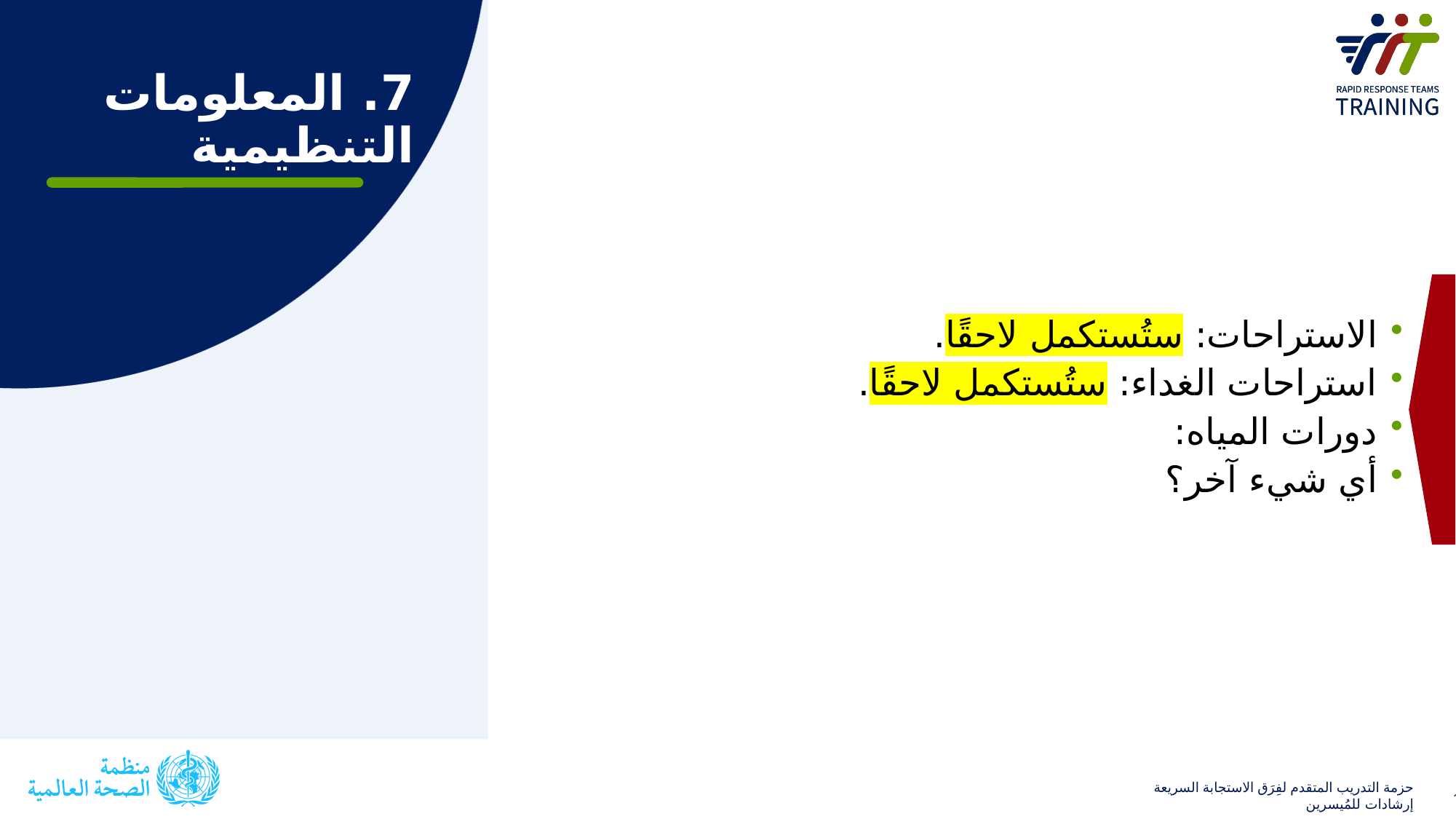

# 7. المعلومات التنظيمية
الاستراحات: ستُستكمل لاحقًا.
استراحات الغداء: ستُستكمل لاحقًا.
دورات المياه:
أي شيء آخر؟